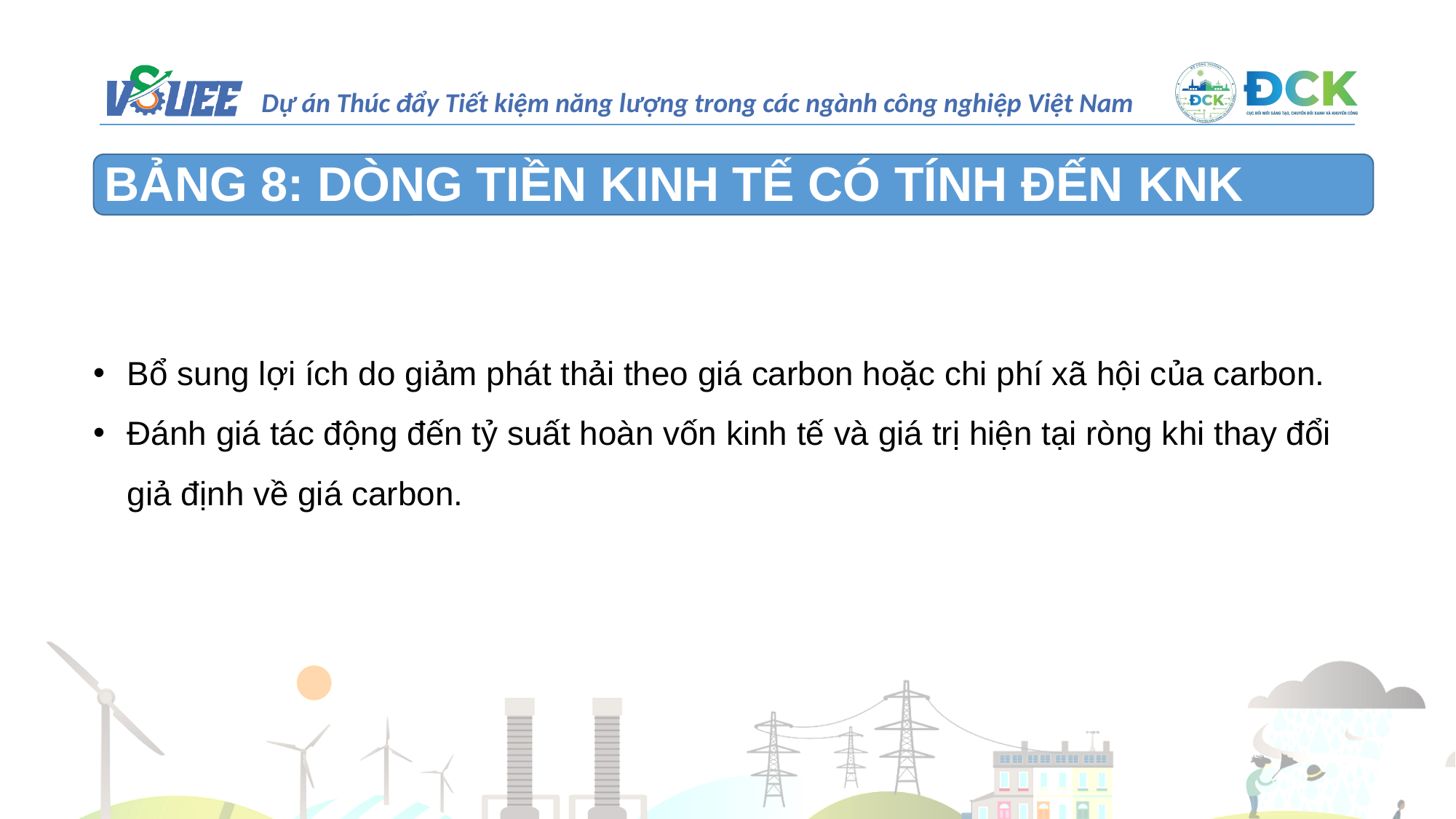

BẢNG 8: DÒNG TIỀN KINH TẾ CÓ TÍNH ĐẾN KNK
Bổ sung lợi ích do giảm phát thải theo giá carbon hoặc chi phí xã hội của carbon.
Đánh giá tác động đến tỷ suất hoàn vốn kinh tế và giá trị hiện tại ròng khi thay đổi giả định về giá carbon.